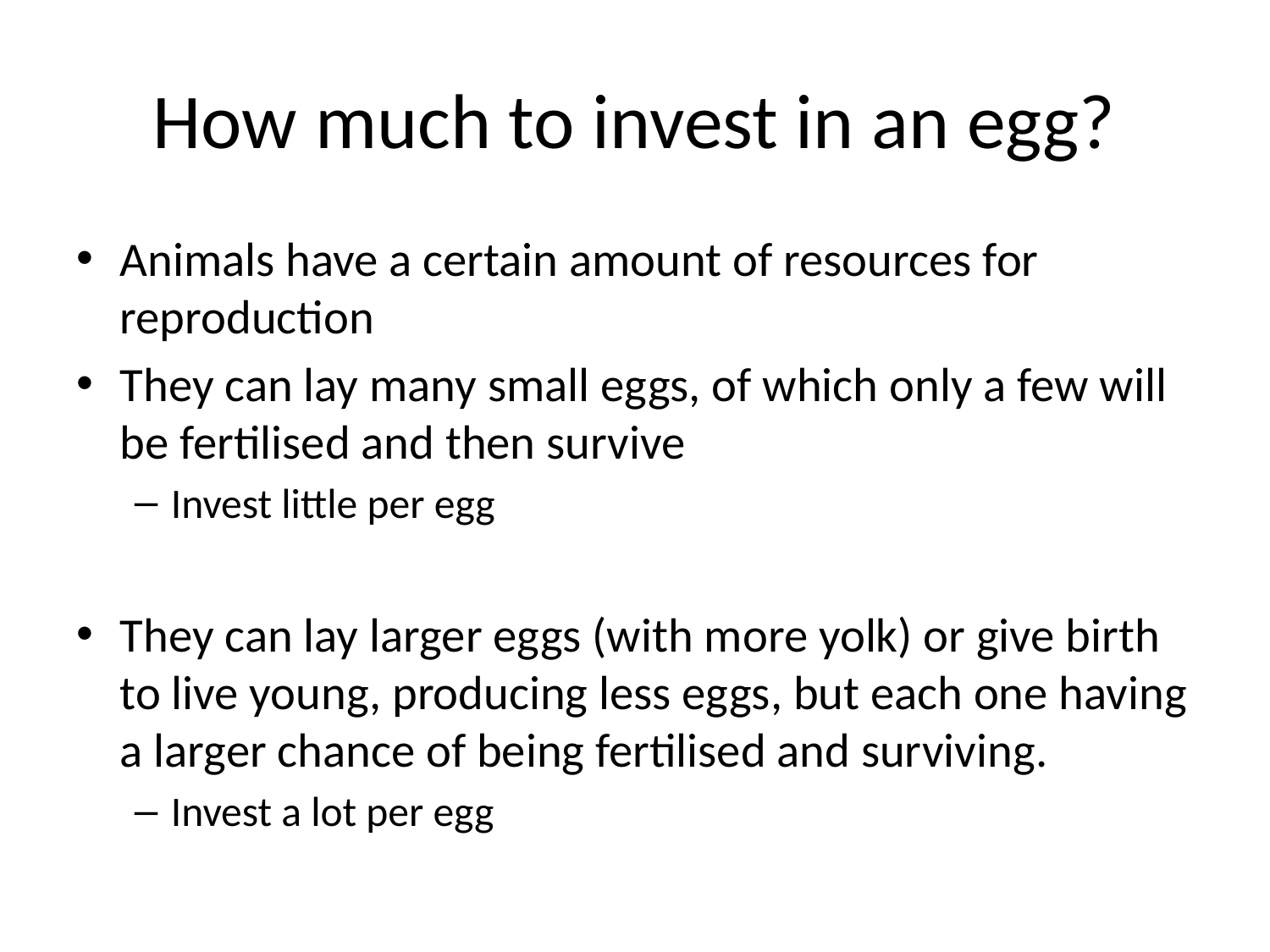

# How much to invest in an egg?
Animals have a certain amount of resources for reproduction
They can lay many small eggs, of which only a few will be fertilised and then survive
Invest little per egg

They can lay larger eggs (with more yolk) or give birth to live young, producing less eggs, but each one having a larger chance of being fertilised and surviving.
Invest a lot per egg